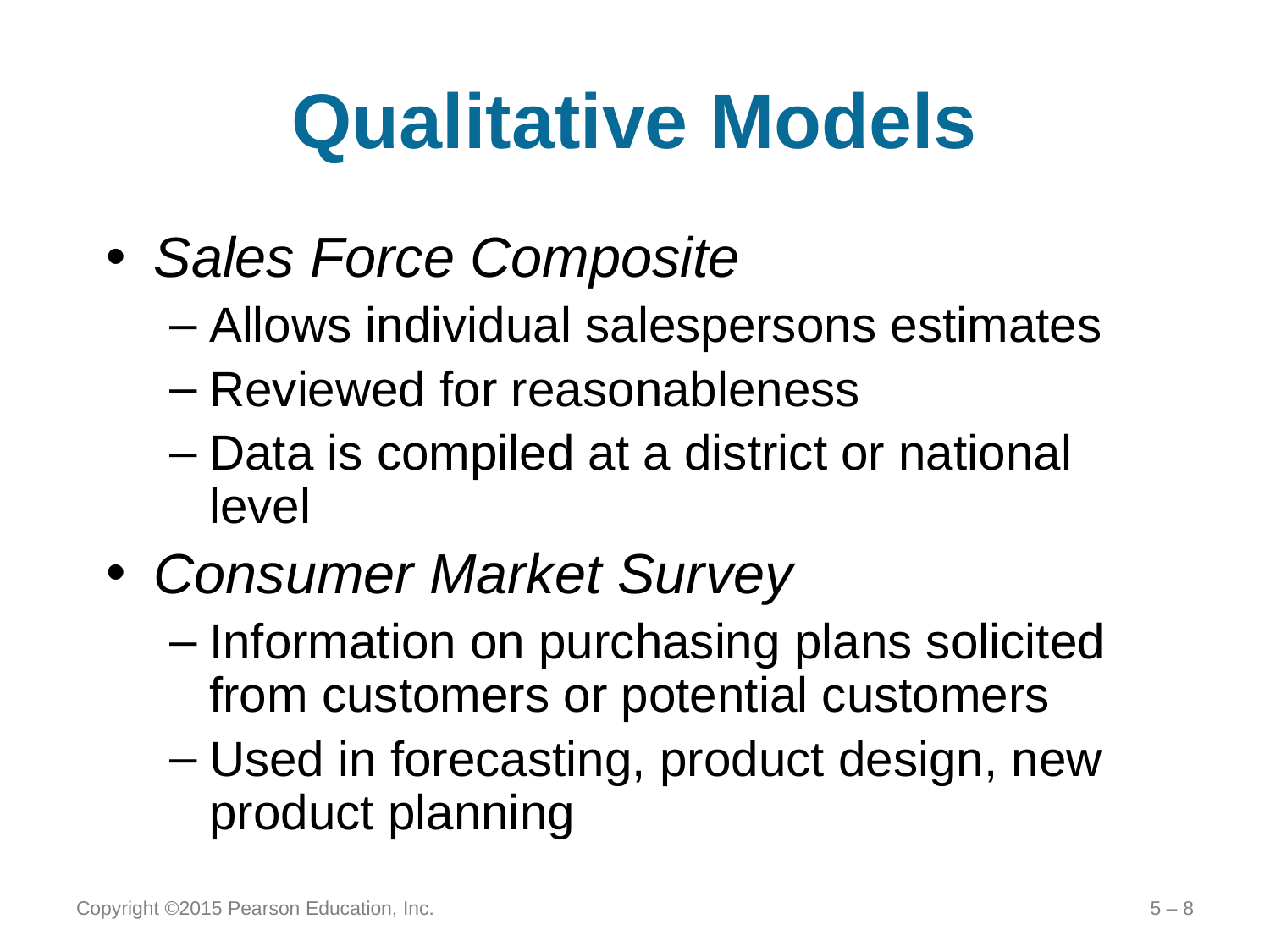

# Qualitative Models
Sales Force Composite
Allows individual salespersons estimates
Reviewed for reasonableness
Data is compiled at a district or national level
Consumer Market Survey
Information on purchasing plans solicited from customers or potential customers
Used in forecasting, product design, new product planning
Copyright ©2015 Pearson Education, Inc.
5 – 8